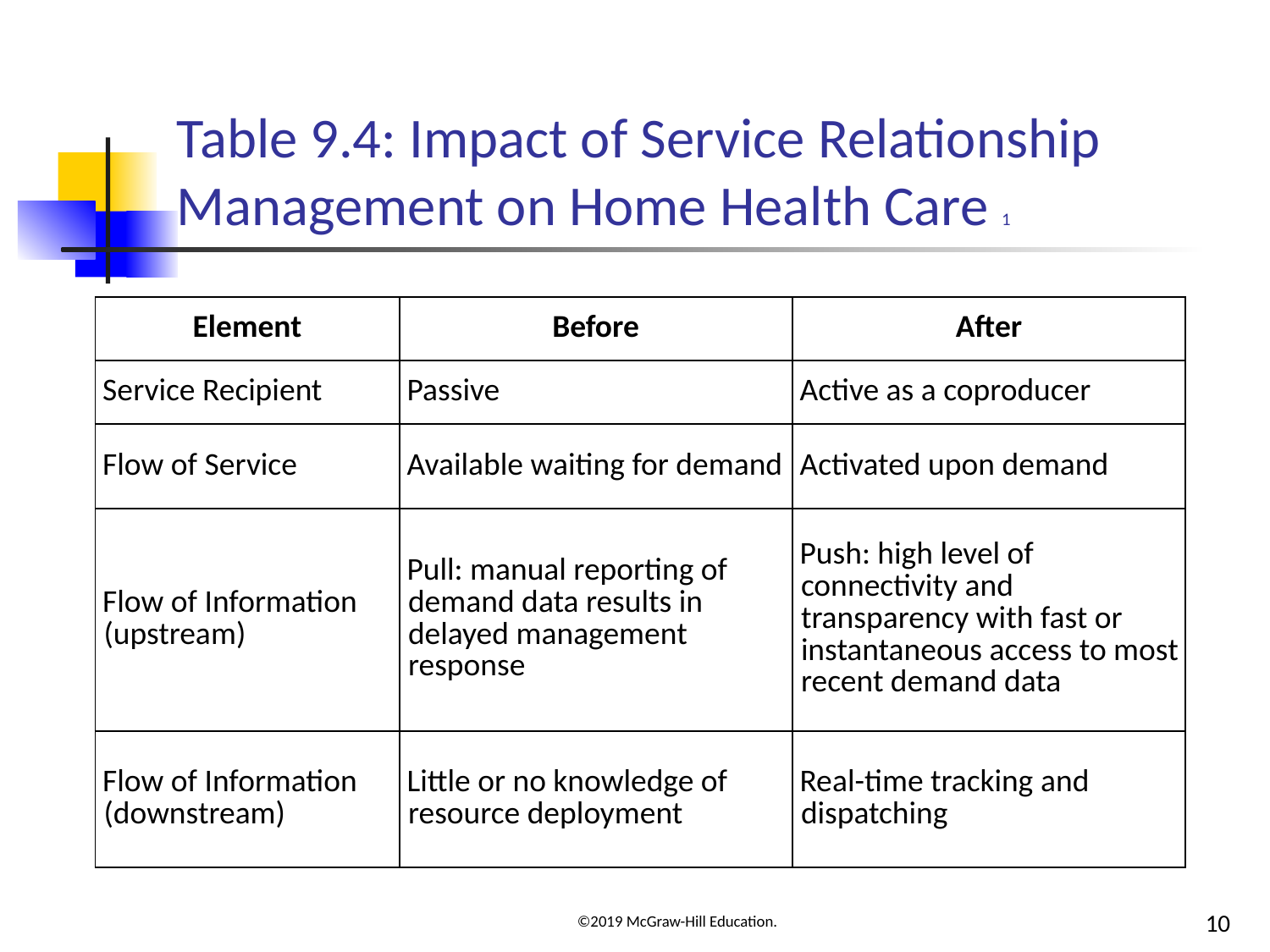

# Table 9.4: Impact of Service Relationship Management on Home Health Care 1
| Element | Before | After |
| --- | --- | --- |
| Service Recipient | Passive | Active as a coproducer |
| Flow of Service | Available waiting for demand | Activated upon demand |
| Flow of Information (upstream) | Pull: manual reporting of demand data results in delayed management response | Push: high level of connectivity and transparency with fast or instantaneous access to most recent demand data |
| Flow of Information (downstream) | Little or no knowledge of resource deployment | Real-time tracking and dispatching |